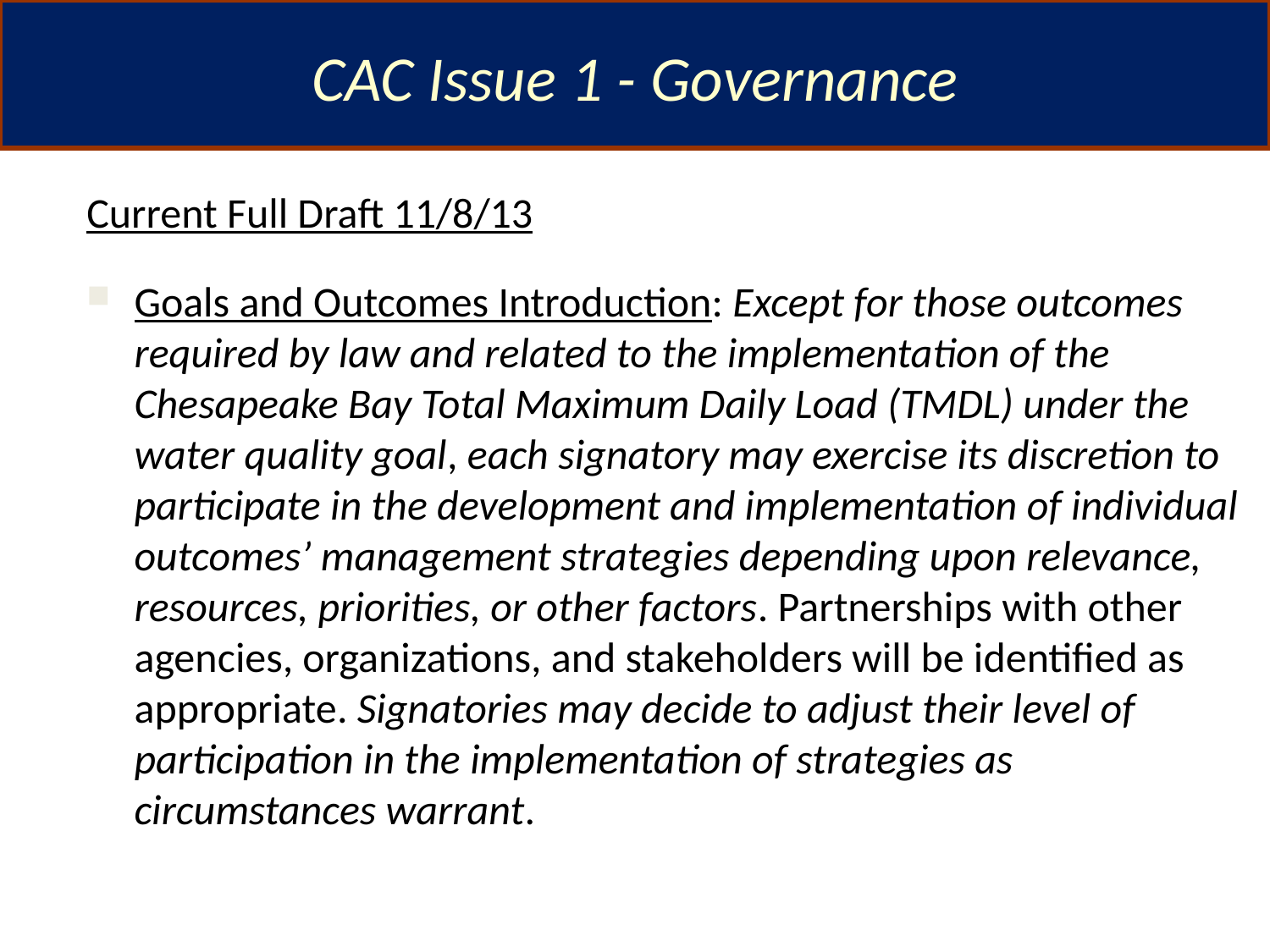

CAC Issue 1 - Governance
Current Full Draft 11/8/13

Goals and Outcomes Introduction: Except for those outcomes required by law and related to the implementation of the Chesapeake Bay Total Maximum Daily Load (TMDL) under the water quality goal, each signatory may exercise its discretion to participate in the development and implementation of individual outcomes’ management strategies depending upon relevance, resources, priorities, or other factors. Partnerships with other agencies, organizations, and stakeholders will be identified as appropriate. Signatories may decide to adjust their level of participation in the implementation of strategies as circumstances warrant.